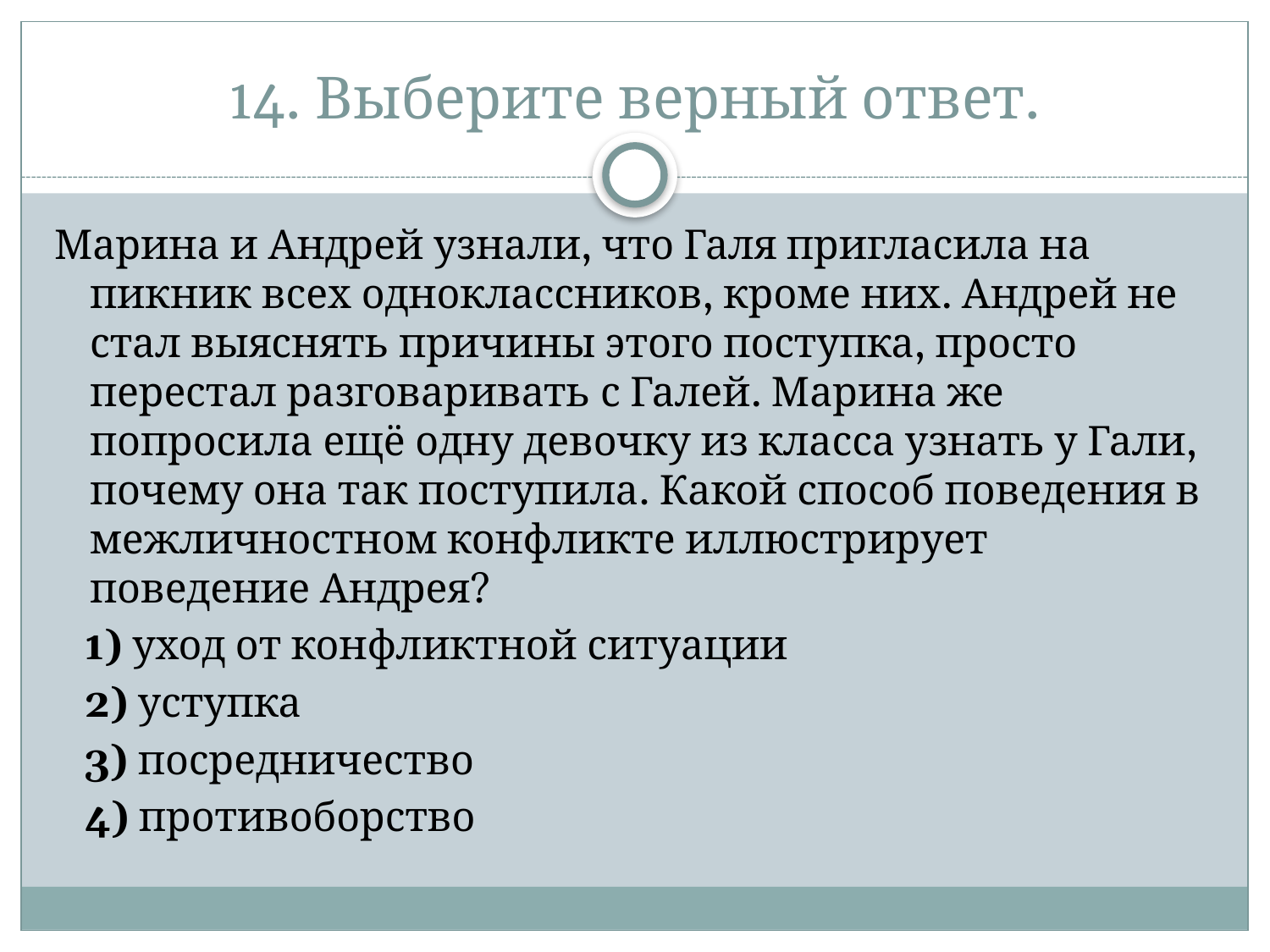

# 14. Выберите верный ответ.
Марина и Андрей узнали, что Галя пригласила на пикник всех одноклассников, кроме них. Андрей не стал выяснять причины этого поступка, просто перестал разговаривать с Галей. Марина же попросила ещё одну девочку из класса узнать у Гали, почему она так поступила. Какой способ поведения в межличностном конфликте иллюстрирует поведение Андрея?
   1) уход от конфликтной ситуации
   2) уступка
   3) посредничество
   4) противоборство